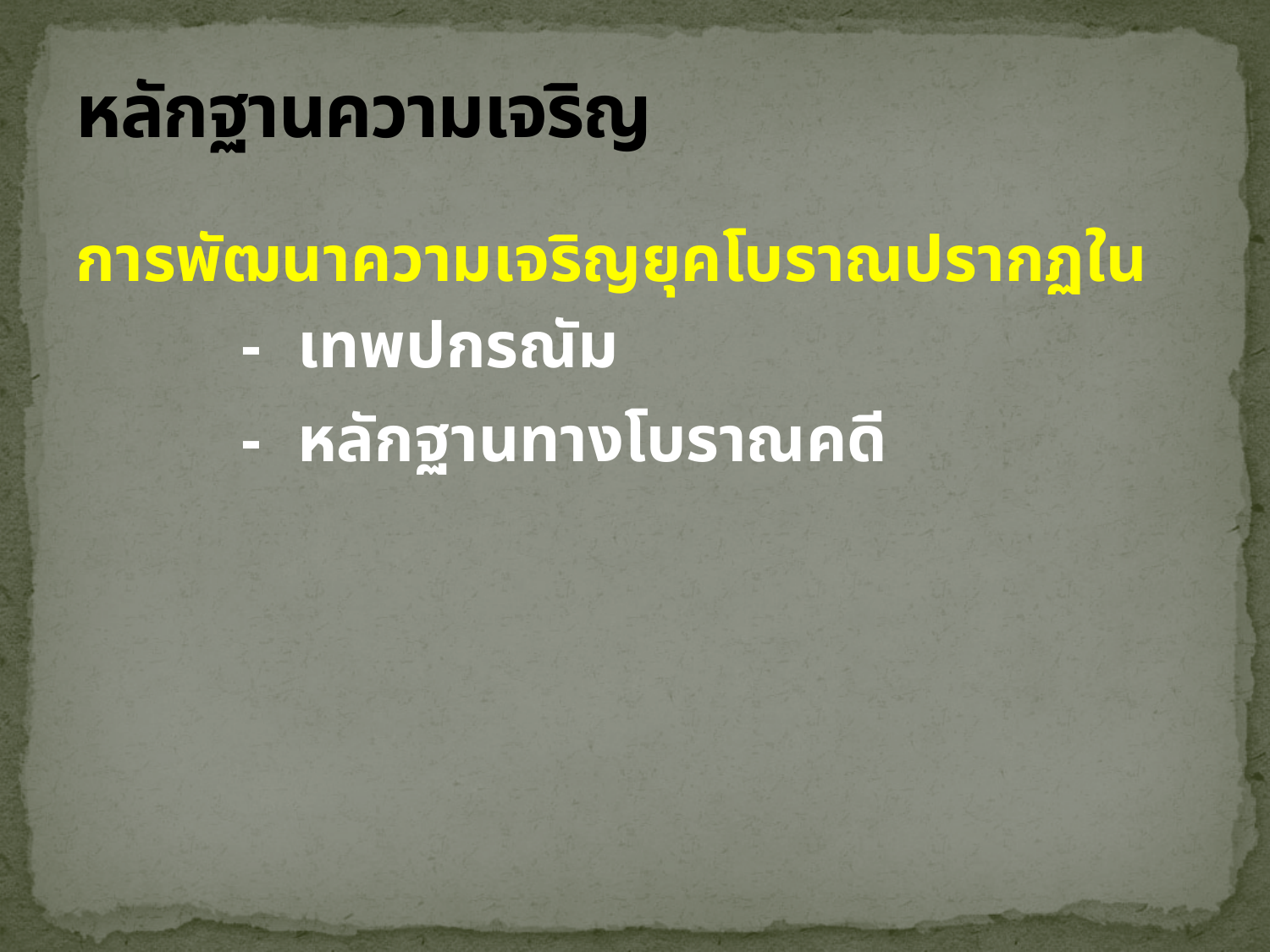

# หลักฐานความเจริญ
การพัฒนาความเจริญยุคโบราณปรากฏใน
		-  เทพปกรณัม
		-  หลักฐานทางโบราณคดี